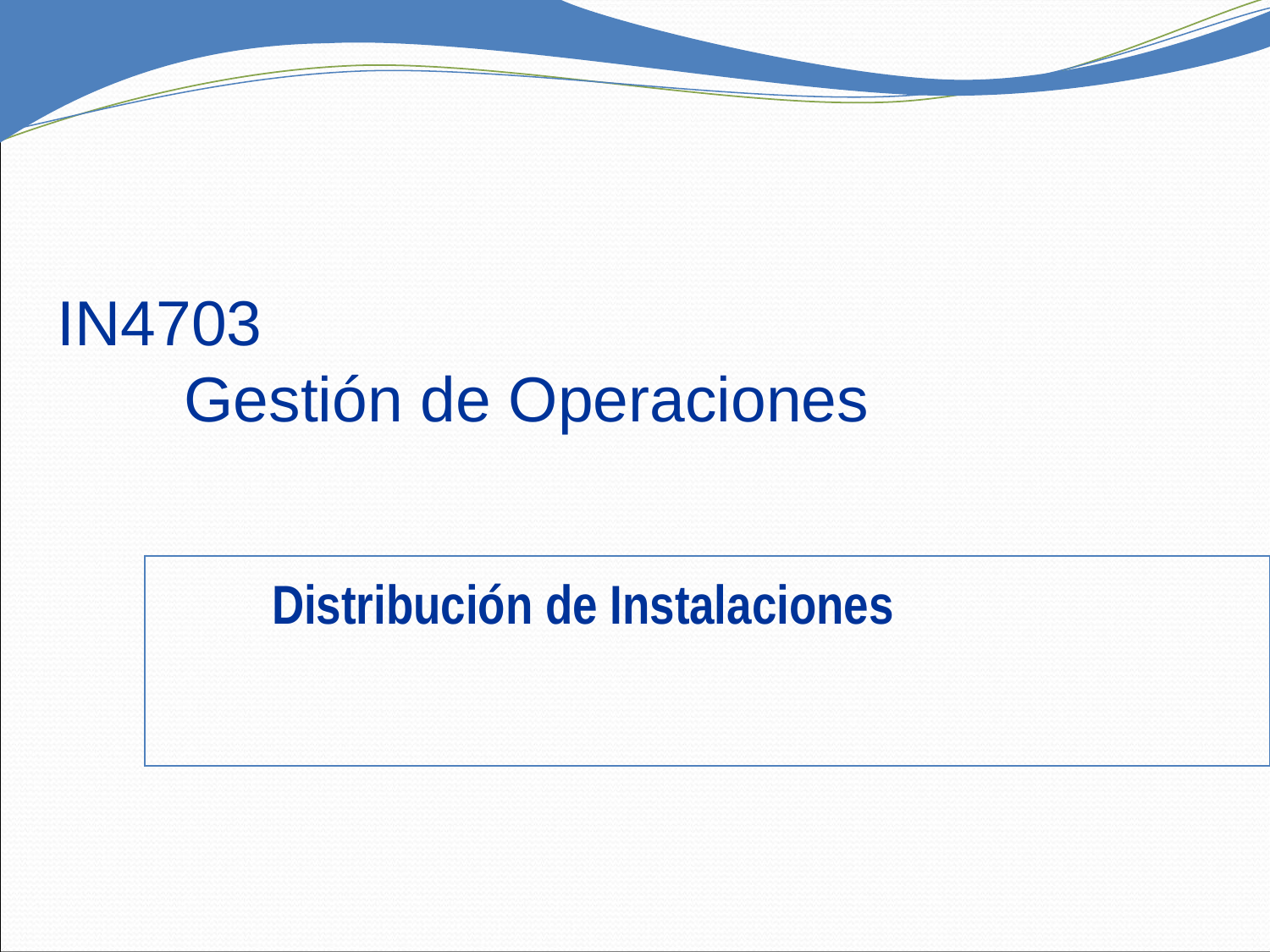

IN4703
	Gestión de Operaciones
# Distribución de Instalaciones